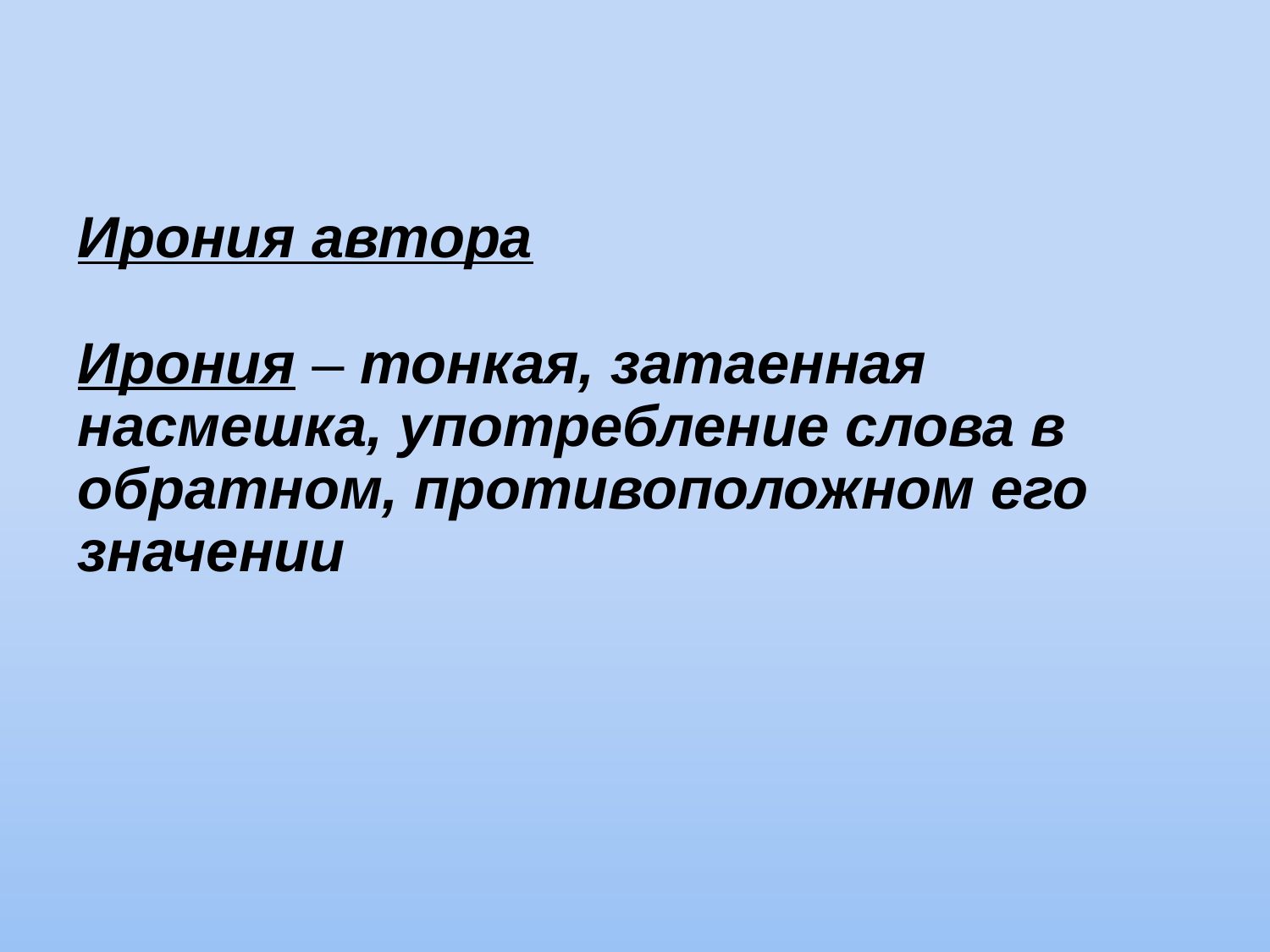

# Ирония автора Ирония – тонкая, затаенная насмешка, употребление слова в обратном, противоположном его значении